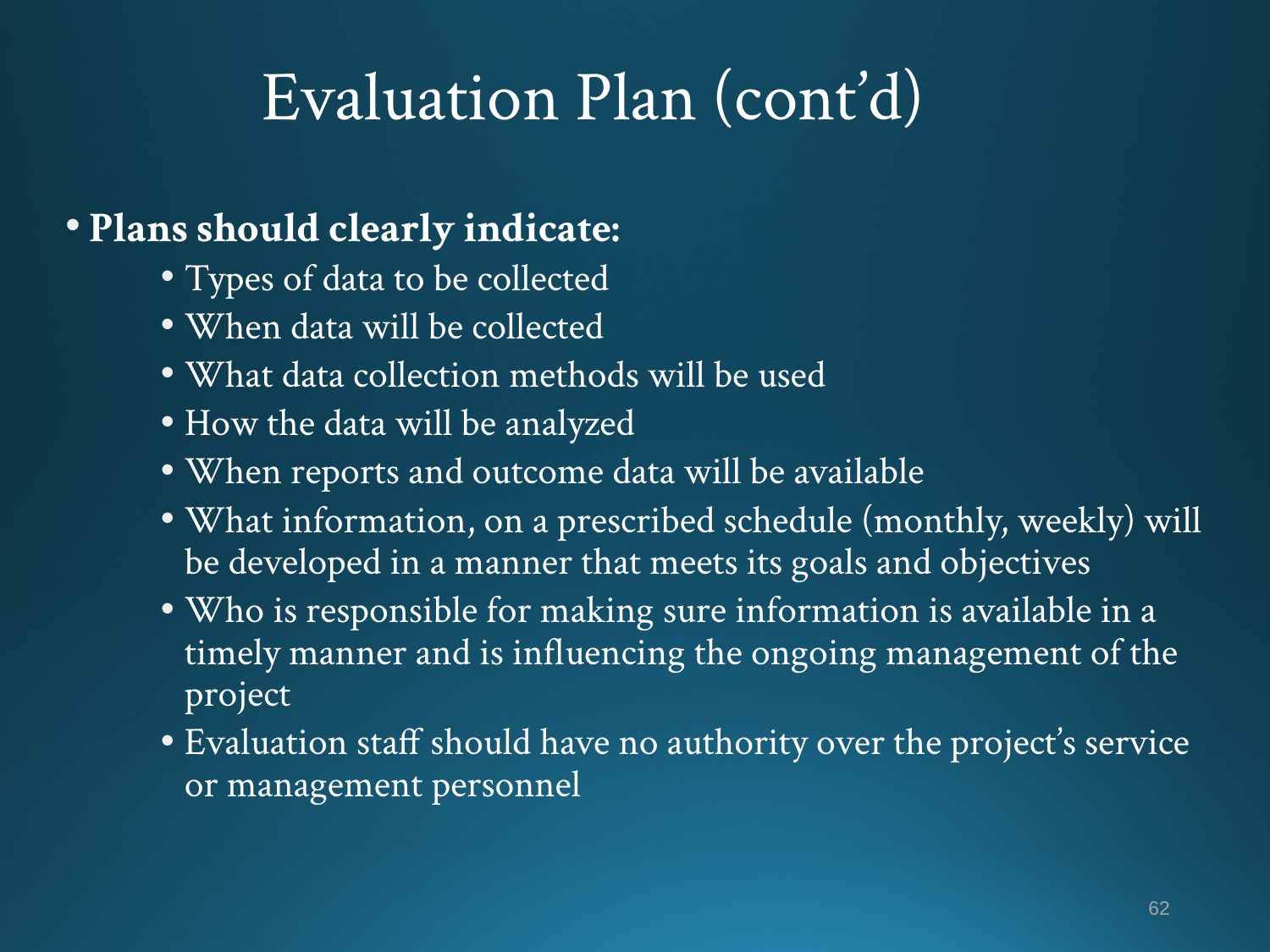

# Evaluation Plan (cont’d)
Plans should clearly indicate:
Types of data to be collected
When data will be collected
What data collection methods will be used
How the data will be analyzed
When reports and outcome data will be available
What information, on a prescribed schedule (monthly, weekly) will  be developed in a manner that meets its goals and objectives
Who is responsible for making sure information is available in a timely manner and is influencing the ongoing management of the project
Evaluation staff should have no authority over the project’s service or management personnel

62